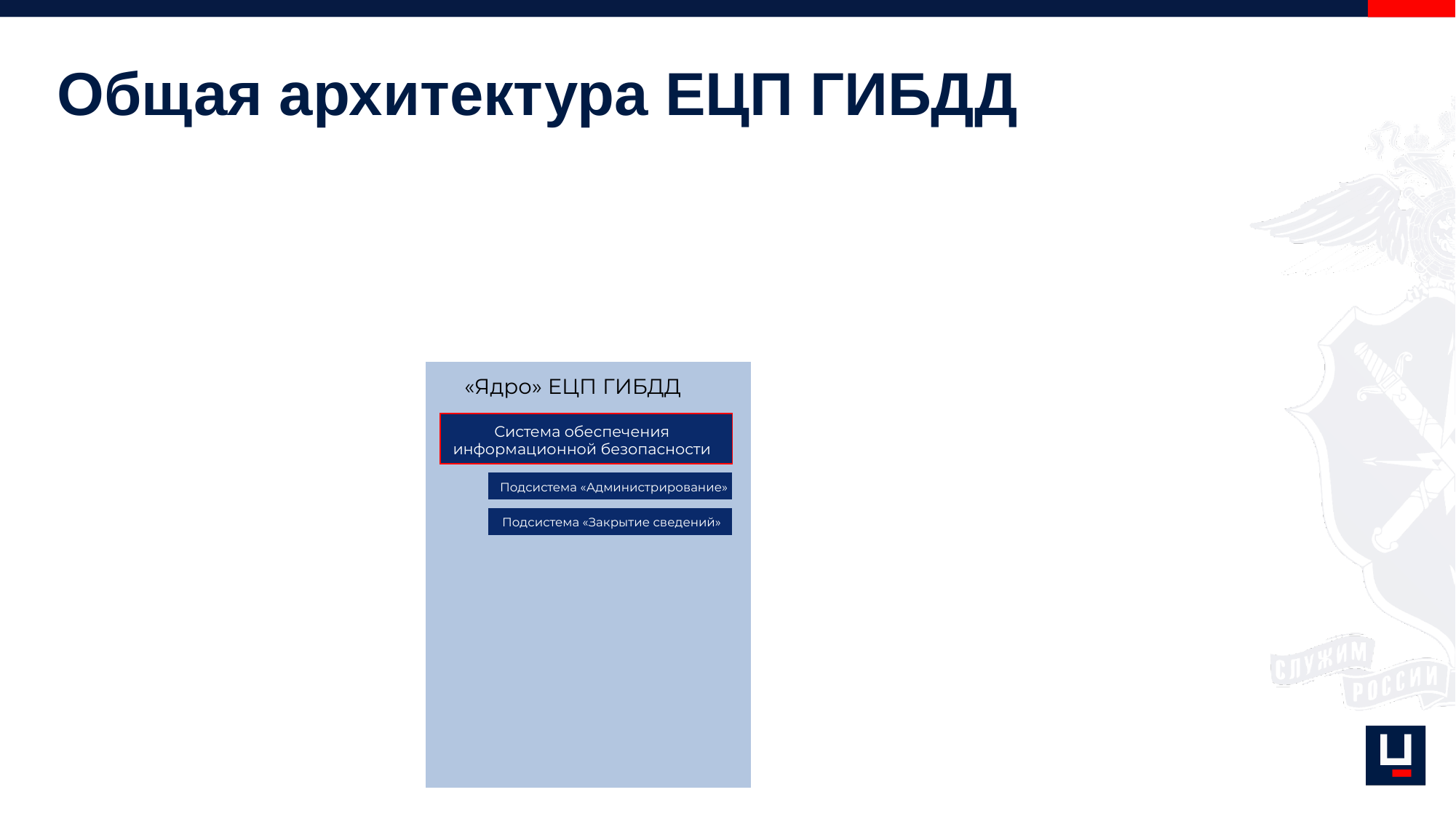

# Общая архитектура ЕЦП ГИБДД

«Ядро» ЕЦП ГИБДД

Система обеспечения информационной безопасности

Подсистема «Администрирование»

Подсистема «Закрытие сведений»